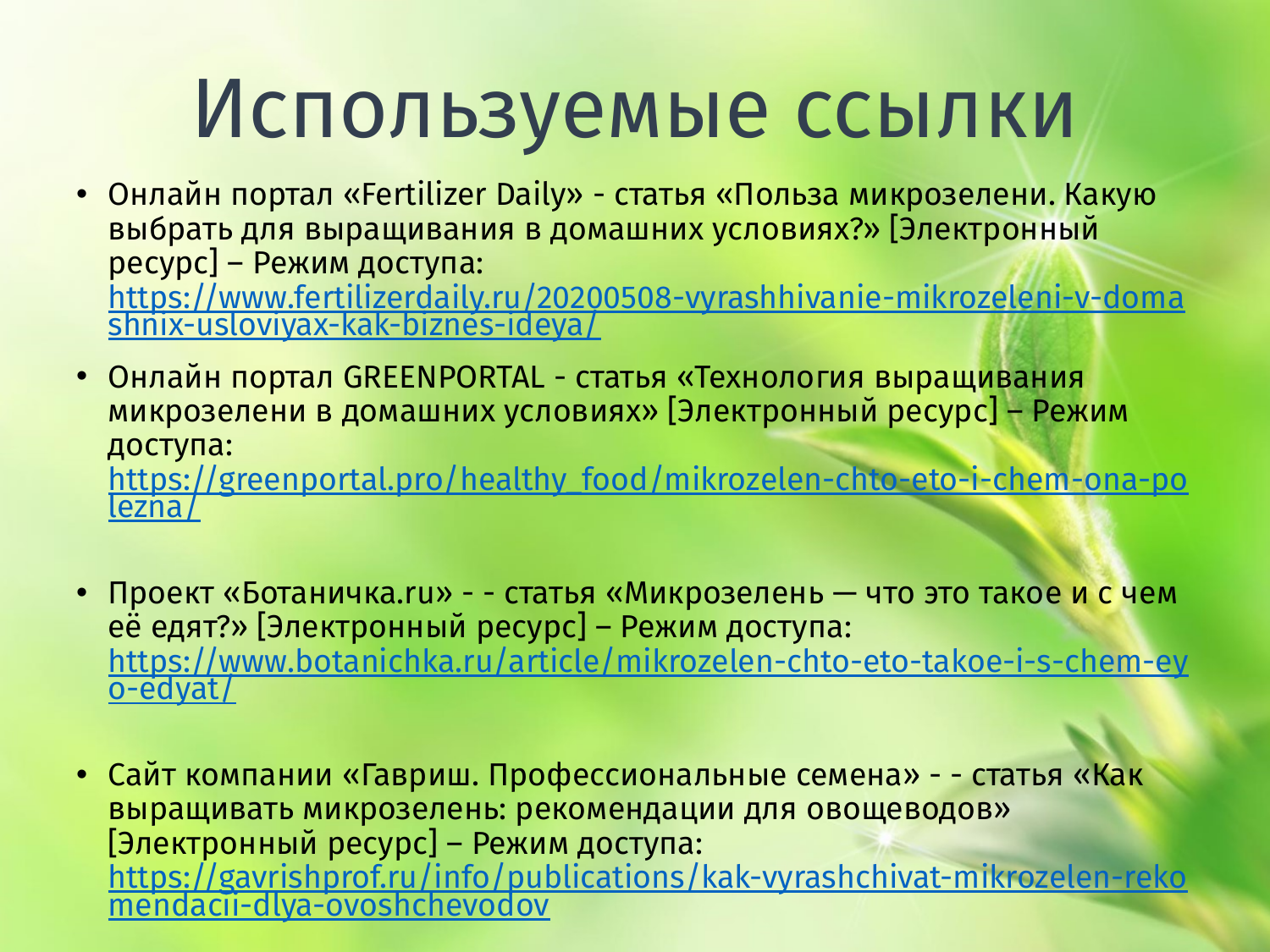

Используемые ссылки
Онлайн портал «Fertilizer Daily» - статья «Польза микрозелени. Какую выбрать для выращивания в домашних условиях?» [Электронный ресурс] – Режим доступа: https://www.fertilizerdaily.ru/20200508-vyrashhivanie-mikrozeleni-v-domashnix-usloviyax-kak-biznes-ideya/
Онлайн портал GREENPORTAL - статья «Технология выращивания микрозелени в домашних условиях» [Электронный ресурс] – Режим доступа: https://greenportal.pro/healthy_food/mikrozelen-chto-eto-i-chem-ona-polezna/
Проект «Ботаничка.ru» - - статья «Микрозелень — что это такое и с чем её едят?» [Электронный ресурс] – Режим доступа: https://www.botanichka.ru/article/mikrozelen-chto-eto-takoe-i-s-chem-eyo-edyat/
Сайт компании «Гавриш. Профессиональные семена» - - статья «Как выращивать микрозелень: рекомендации для овощеводов» [Электронный ресурс] – Режим доступа: https://gavrishprof.ru/info/publications/kak-vyrashchivat-mikrozelen-rekomendacii-dlya-ovoshchevodov
Картинки по теме. [Электронный ресурс]/ - Режим доступа:
http://images.google.ru/